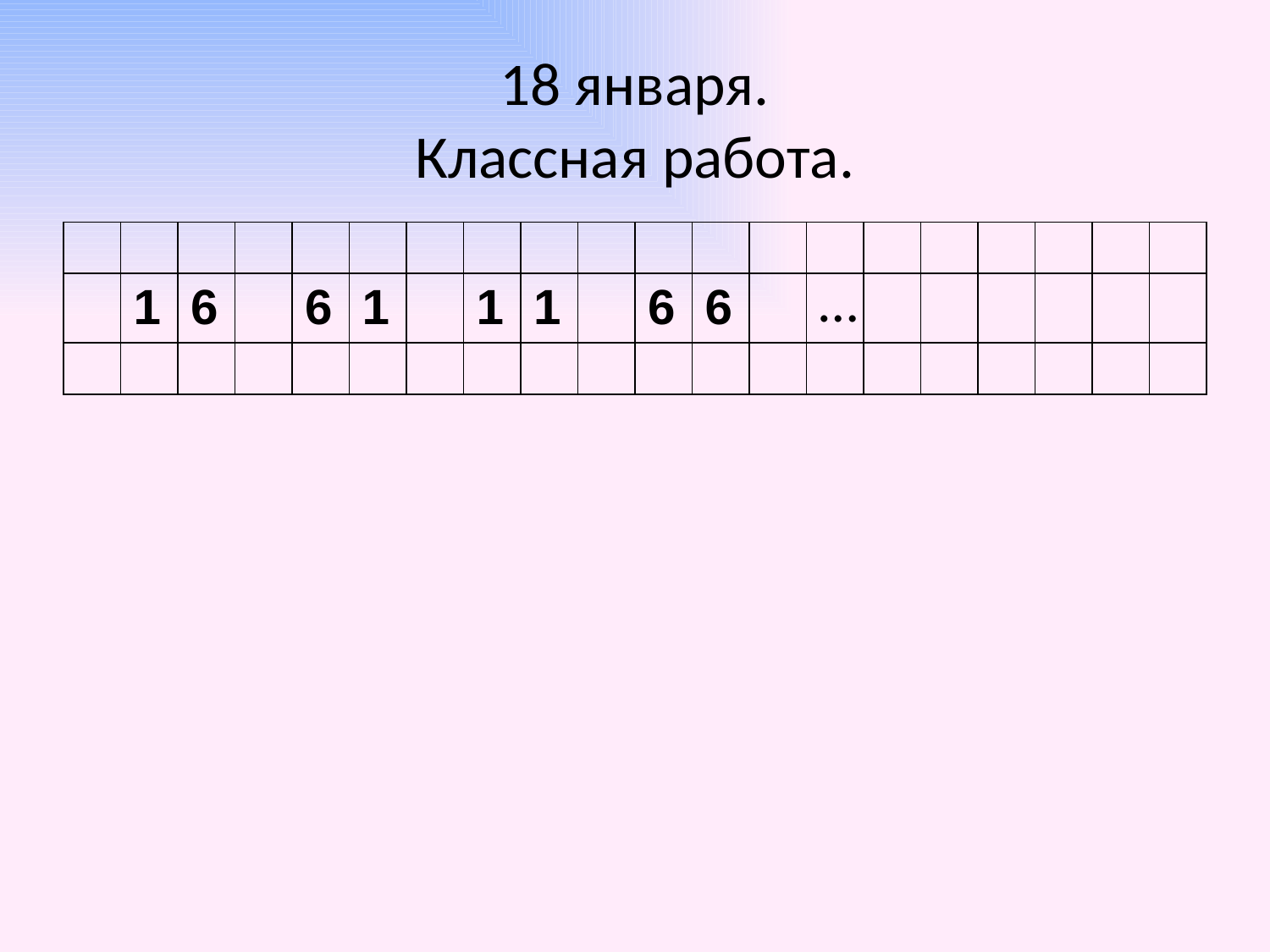

# 18 января. Классная работа.
|  |  |  |  |  |  |  |  |  |  |  |  |  |  |  |  |  |  |  |  |
| --- | --- | --- | --- | --- | --- | --- | --- | --- | --- | --- | --- | --- | --- | --- | --- | --- | --- | --- | --- |
|  | 1 | 6 |  | 6 | 1 |  | 1 | 1 |  | 6 | 6 |  | … |  |  |  |  |  |  |
|  |  |  |  |  |  |  |  |  |  |  |  |  |  |  |  |  |  |  |  |